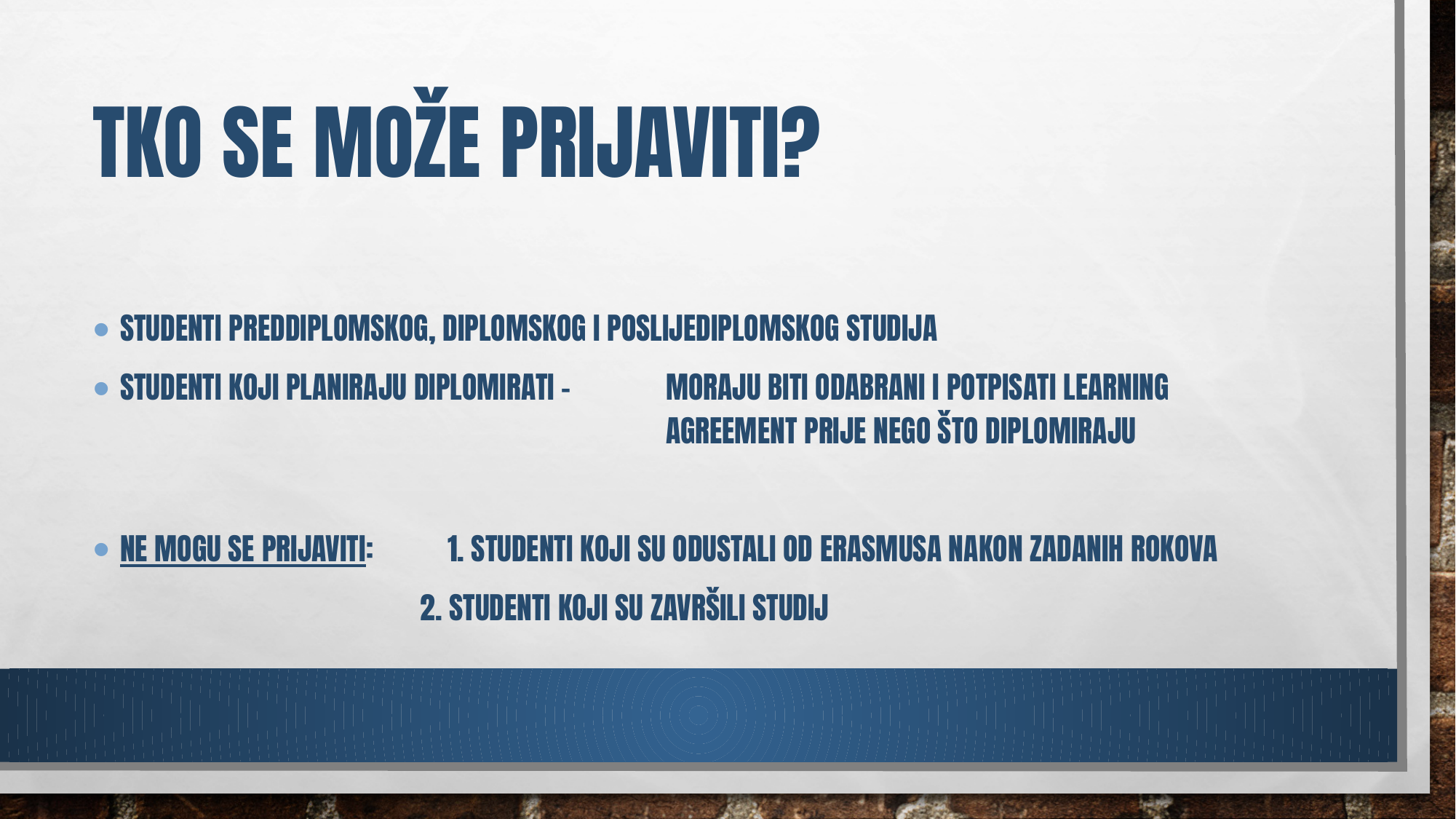

# Tko se može prijaviti?

Studenti preddiplomskog, diplomskog i poslijediplomskog studija
Studenti koji planiraju diplomirati - 	moraju biti odabrani i potpisati learning 							agreement prije nego što diplomiraju

Ne mogu se prijaviti: 	1. studenti koji su odustali od erasmusa nakon zadanih rokova
			2. studenti koji su završili studij